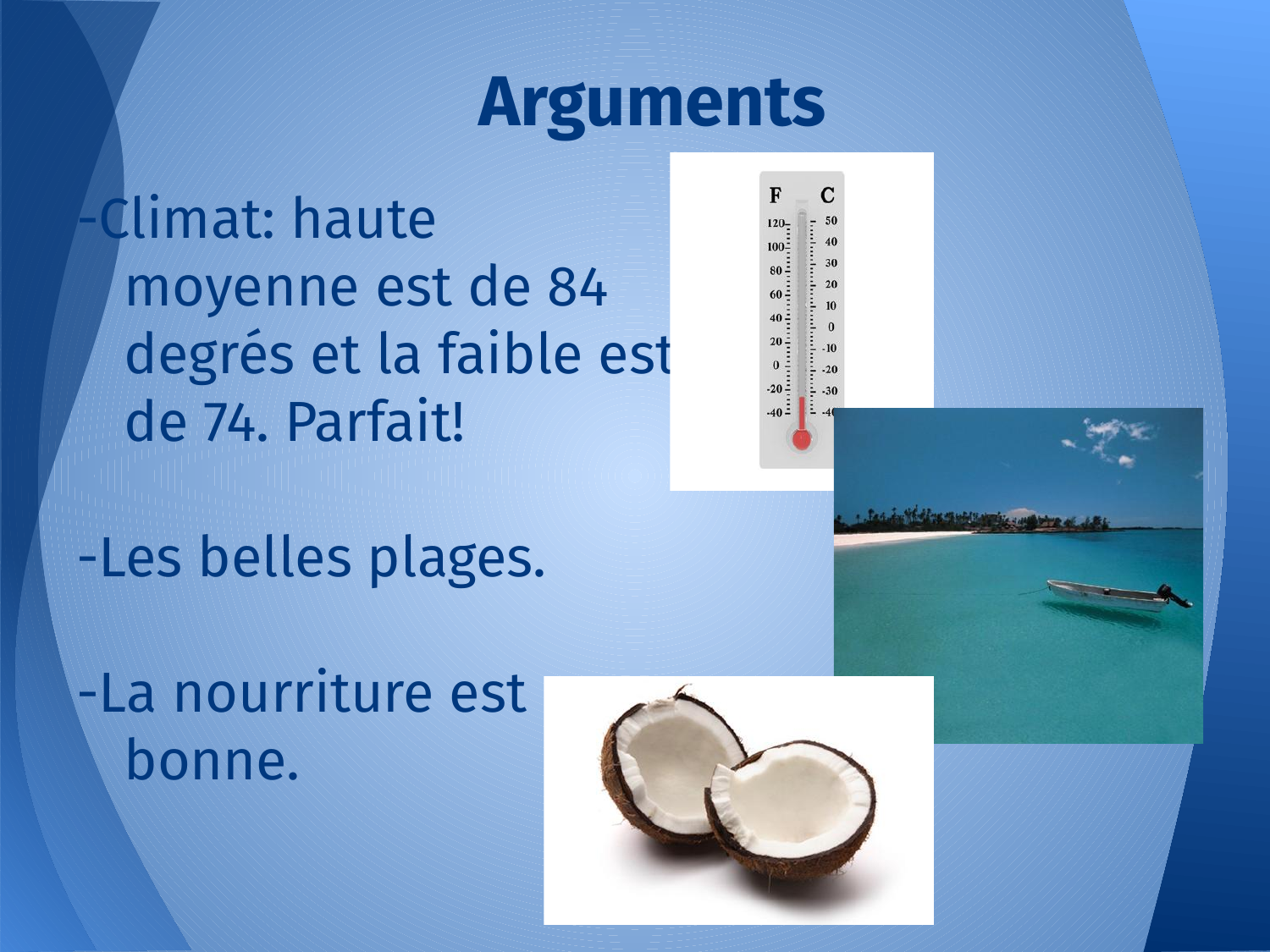

# Arguments

-Climat: haute moyenne est de 84 degrés et la faible est de 74. Parfait!

-Les belles plages.

-La nourriture est bonne.